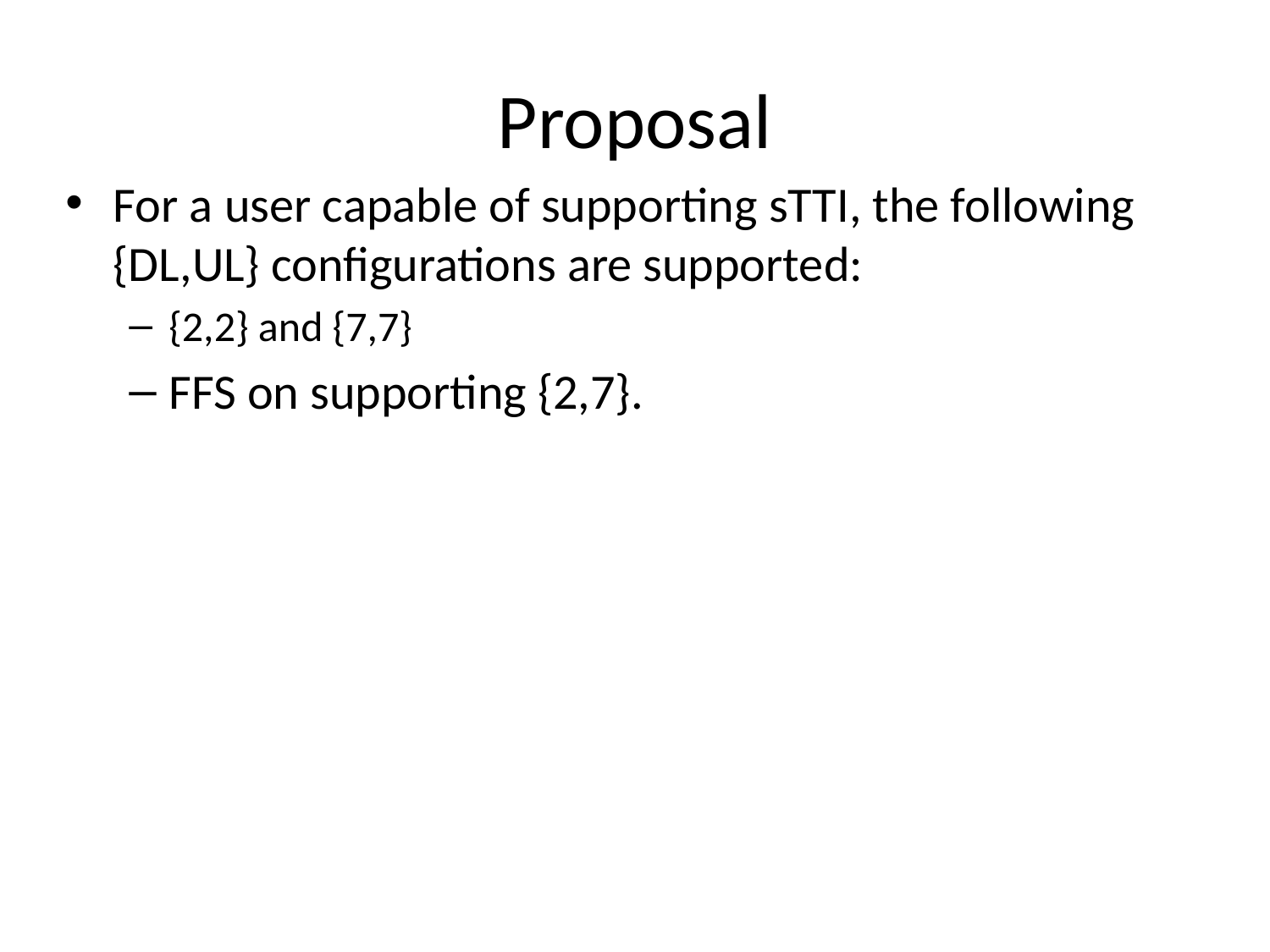

# Proposal
For a user capable of supporting sTTI, the following {DL,UL} configurations are supported:
{2,2} and {7,7}
FFS on supporting {2,7}.